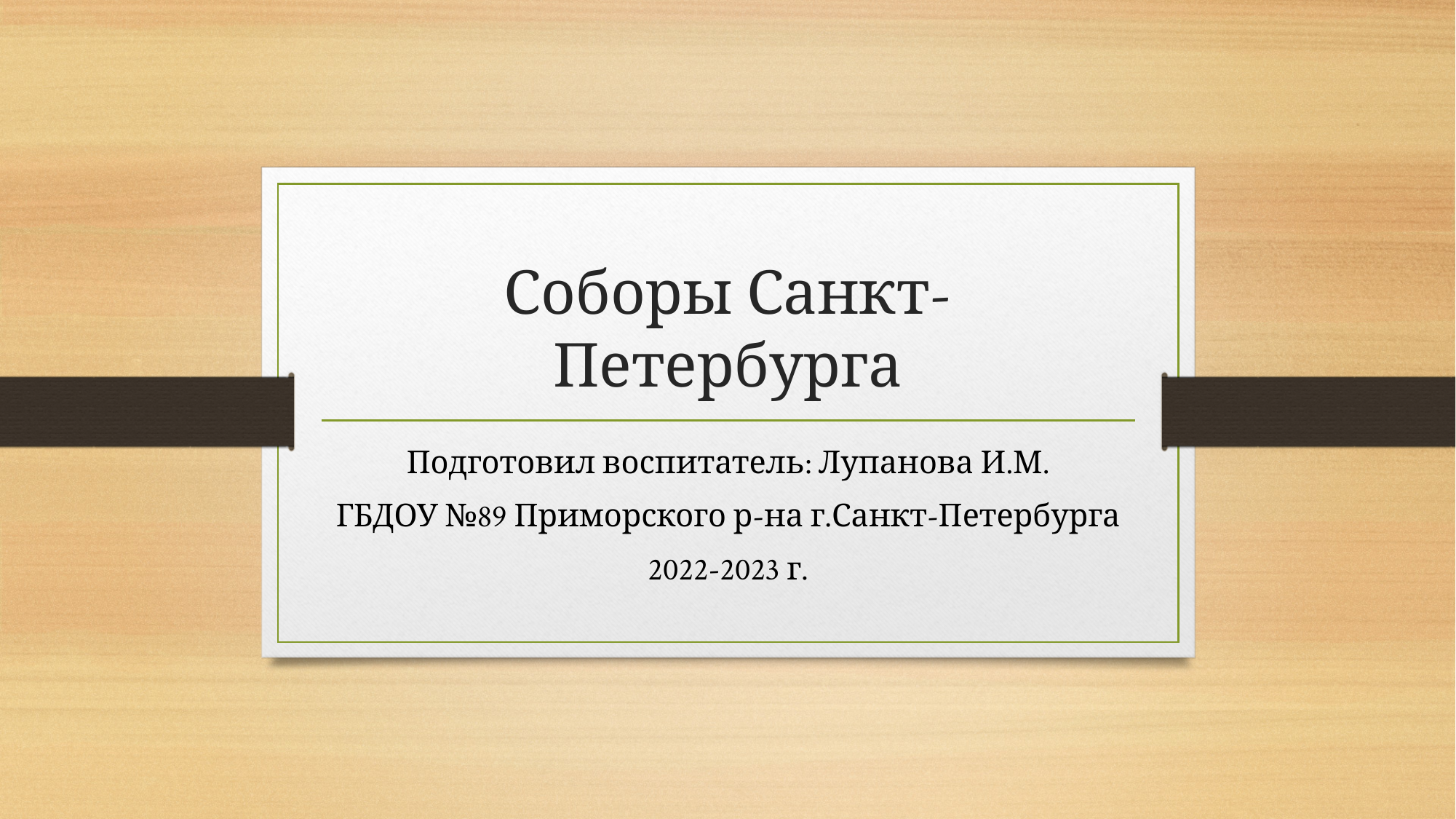

# Соборы Санкт-Петербурга
Подготовил воспитатель: Лупанова И.М.
ГБДОУ №89 Приморского р-на г.Санкт-Петербурга
2022-2023 г.